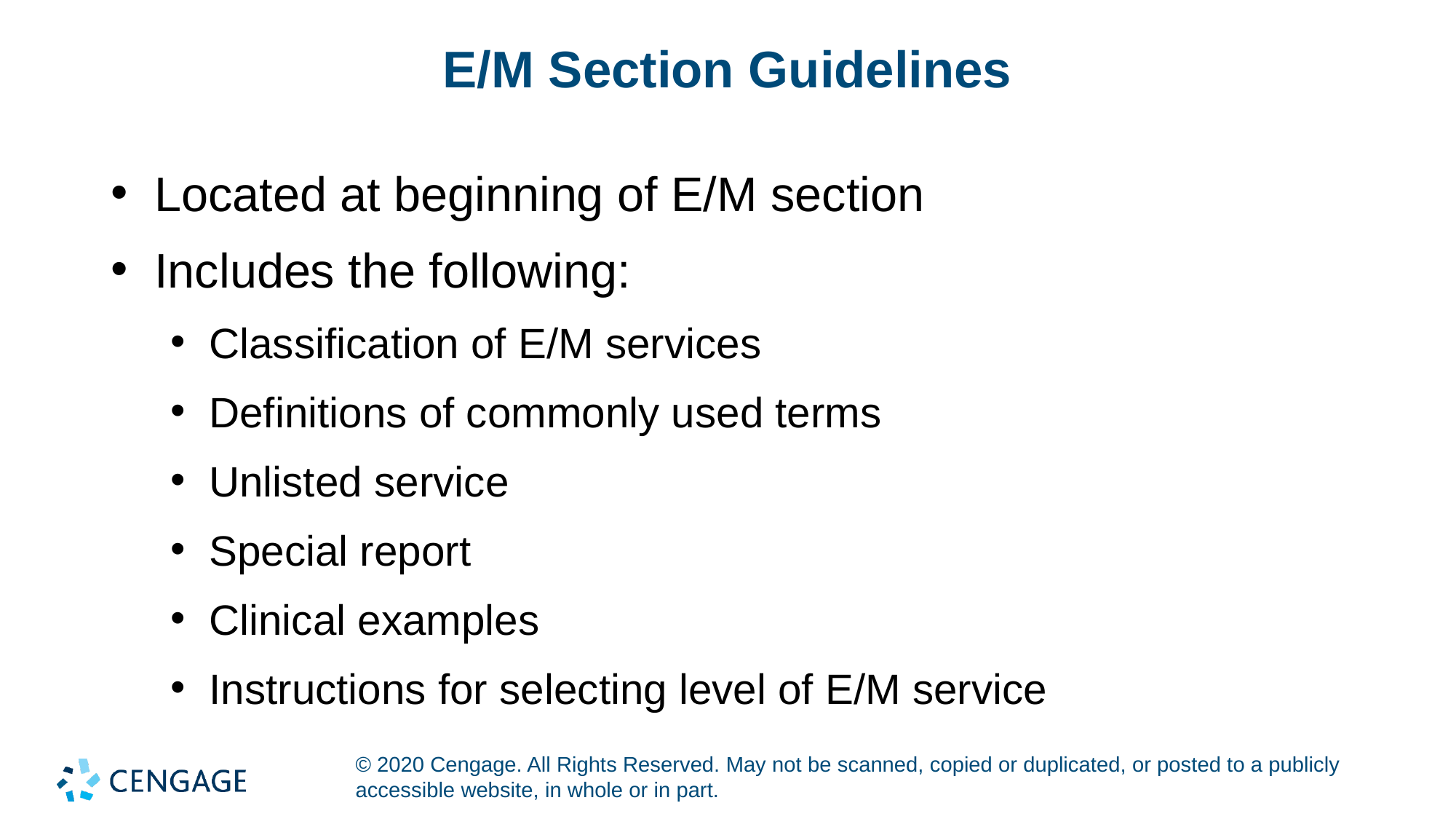

# E/M Section Guidelines
Located at beginning of E/M section
Includes the following:
Classification of E/M services
Definitions of commonly used terms
Unlisted service
Special report
Clinical examples
Instructions for selecting level of E/M service